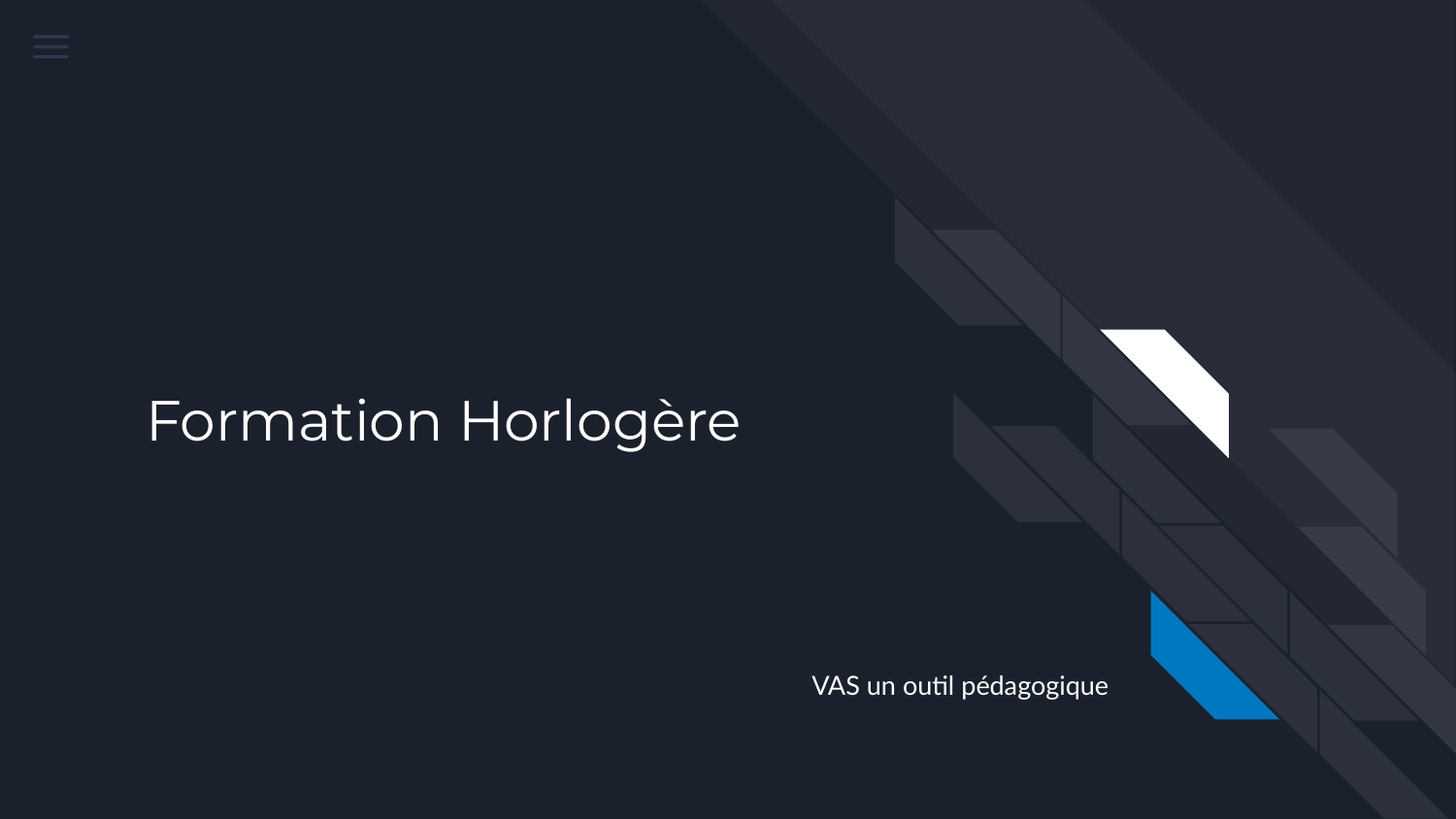

# Formation Horlogère
VAS un outil pédagogique